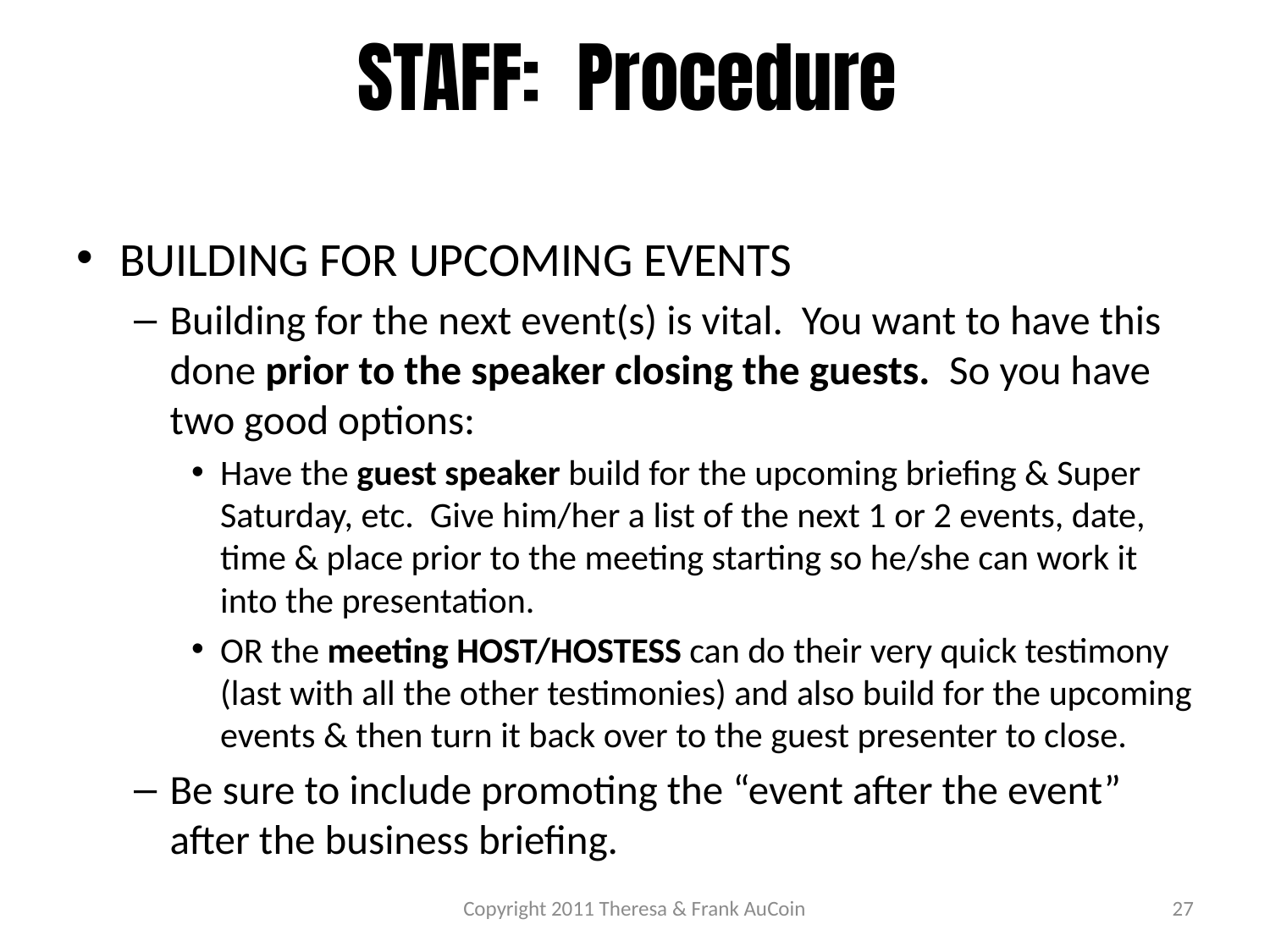

# STAFF:  Procedure
BUILDING FOR UPCOMING EVENTS
Building for the next event(s) is vital.  You want to have this done prior to the speaker closing the guests.  So you have two good options:
Have the guest speaker build for the upcoming briefing & Super Saturday, etc.  Give him/her a list of the next 1 or 2 events, date, time & place prior to the meeting starting so he/she can work it into the presentation.
OR the meeting HOST/HOSTESS can do their very quick testimony (last with all the other testimonies) and also build for the upcoming events & then turn it back over to the guest presenter to close.
Be sure to include promoting the “event after the event” after the business briefing.
Copyright 2011 Theresa & Frank AuCoin
27